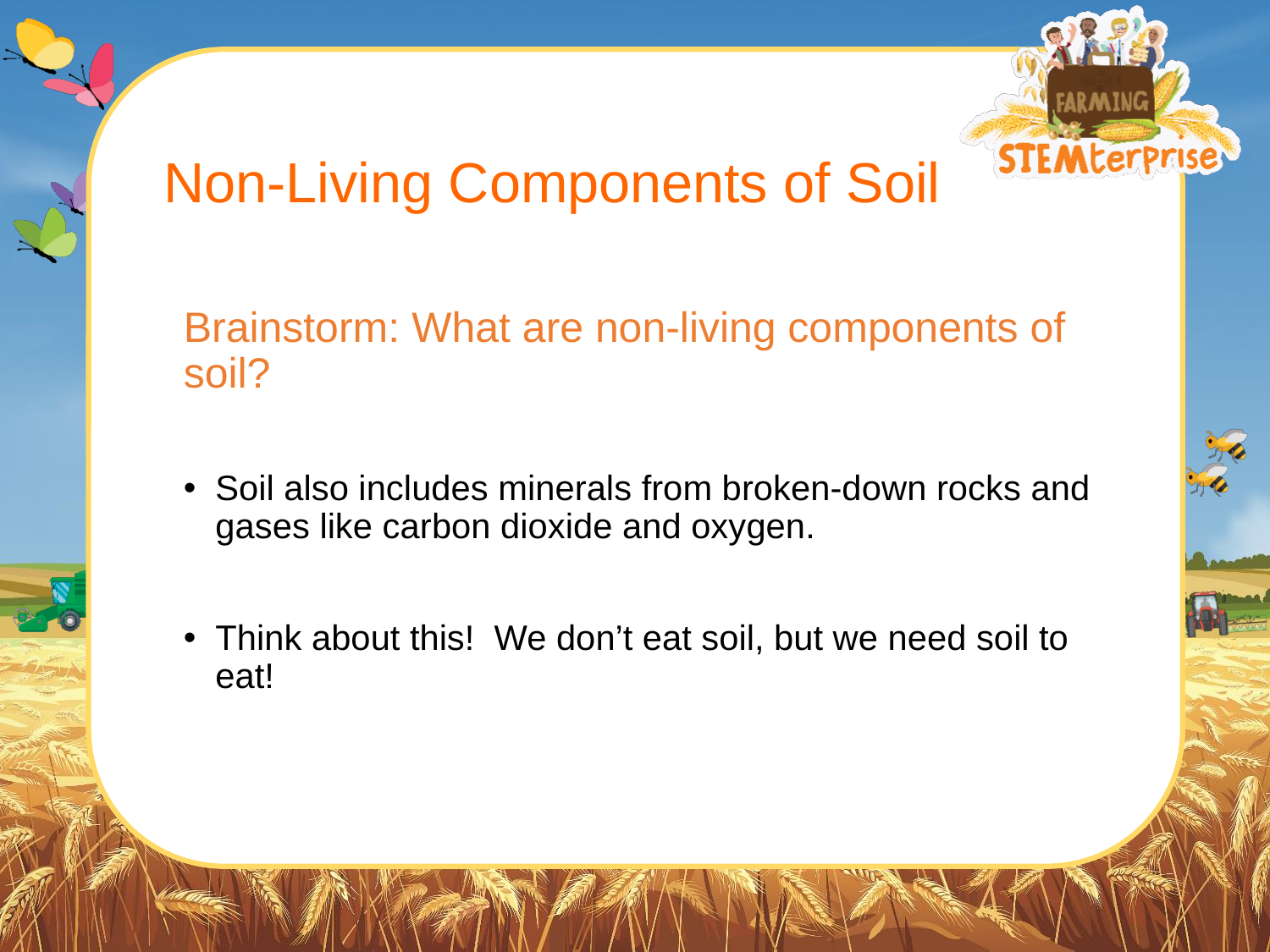

# Non-Living Components of Soil
Brainstorm: What are non-living components of soil?

Soil also includes minerals from broken-down rocks and gases like carbon dioxide and oxygen.

Think about this!  We don’t eat soil, but we need soil to eat!